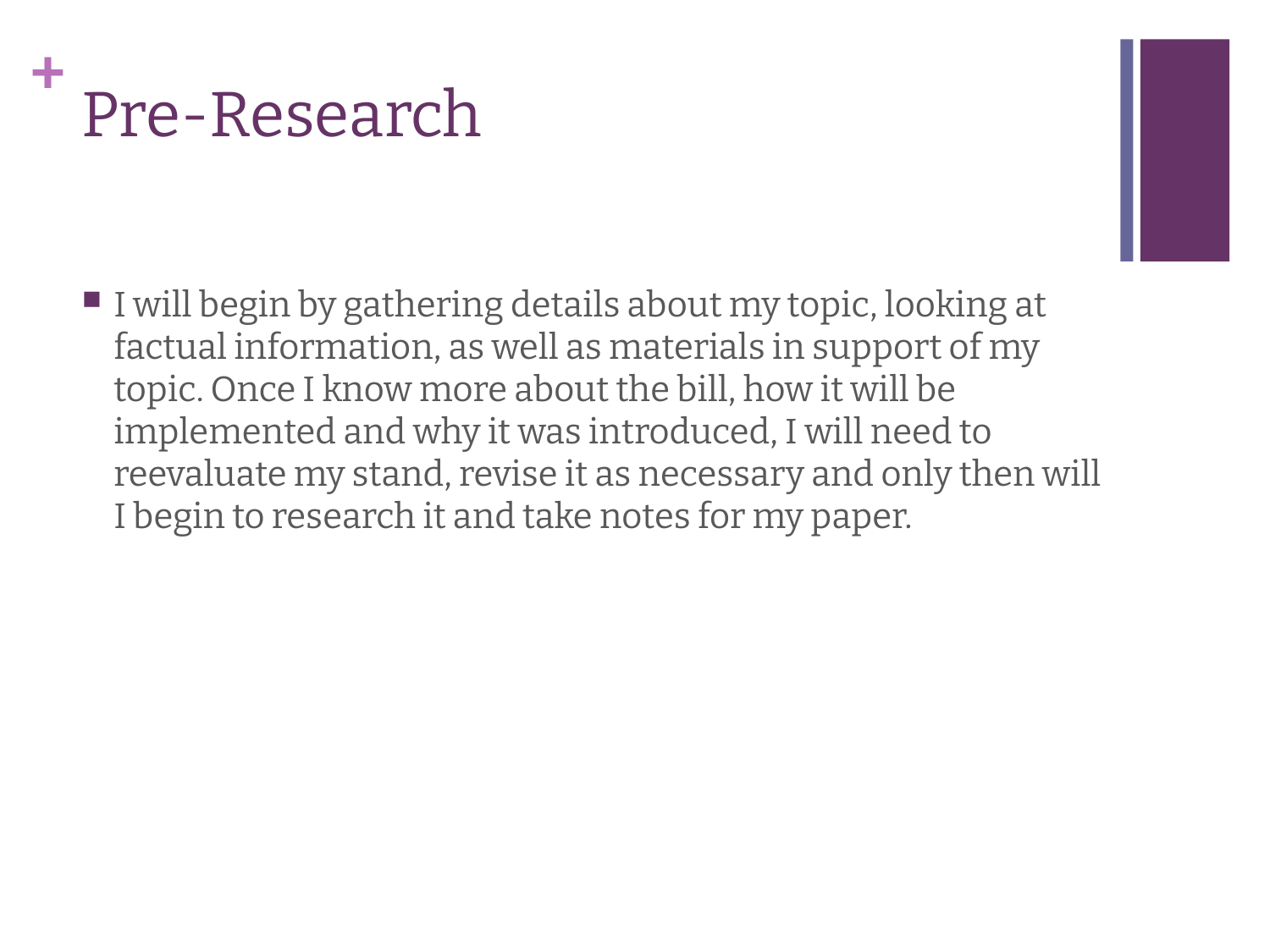

# Pre-Research
I will begin by gathering details about my topic, looking at factual information, as well as materials in support of my topic. Once I know more about the bill, how it will be implemented and why it was introduced, I will need to reevaluate my stand, revise it as necessary and only then will I begin to research it and take notes for my paper.